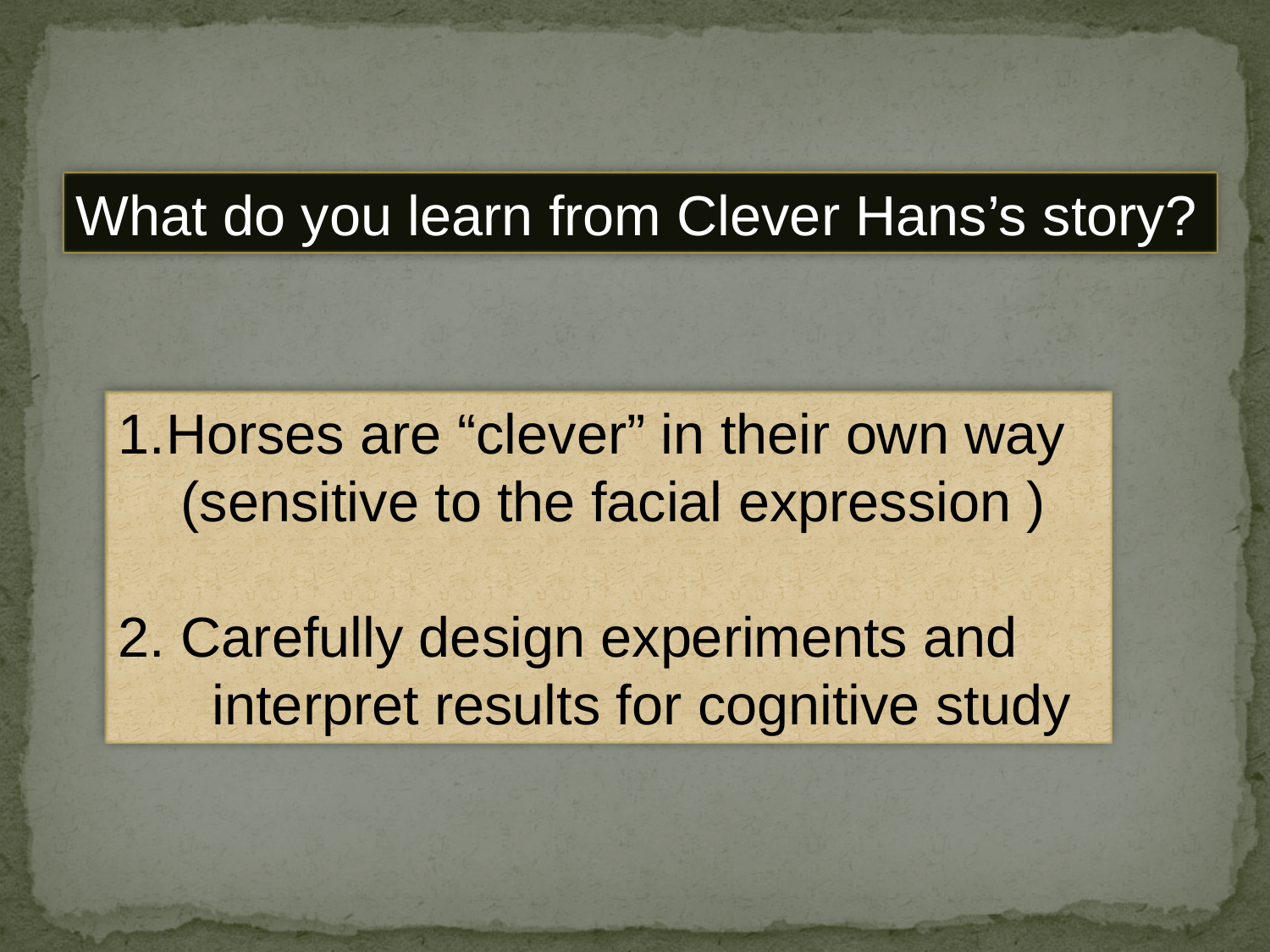

What do you learn from Clever Hans’s story?
Horses are “clever” in their own way
    (sensitive to the facial expression )

2. Carefully design experiments and
      interpret results for cognitive study